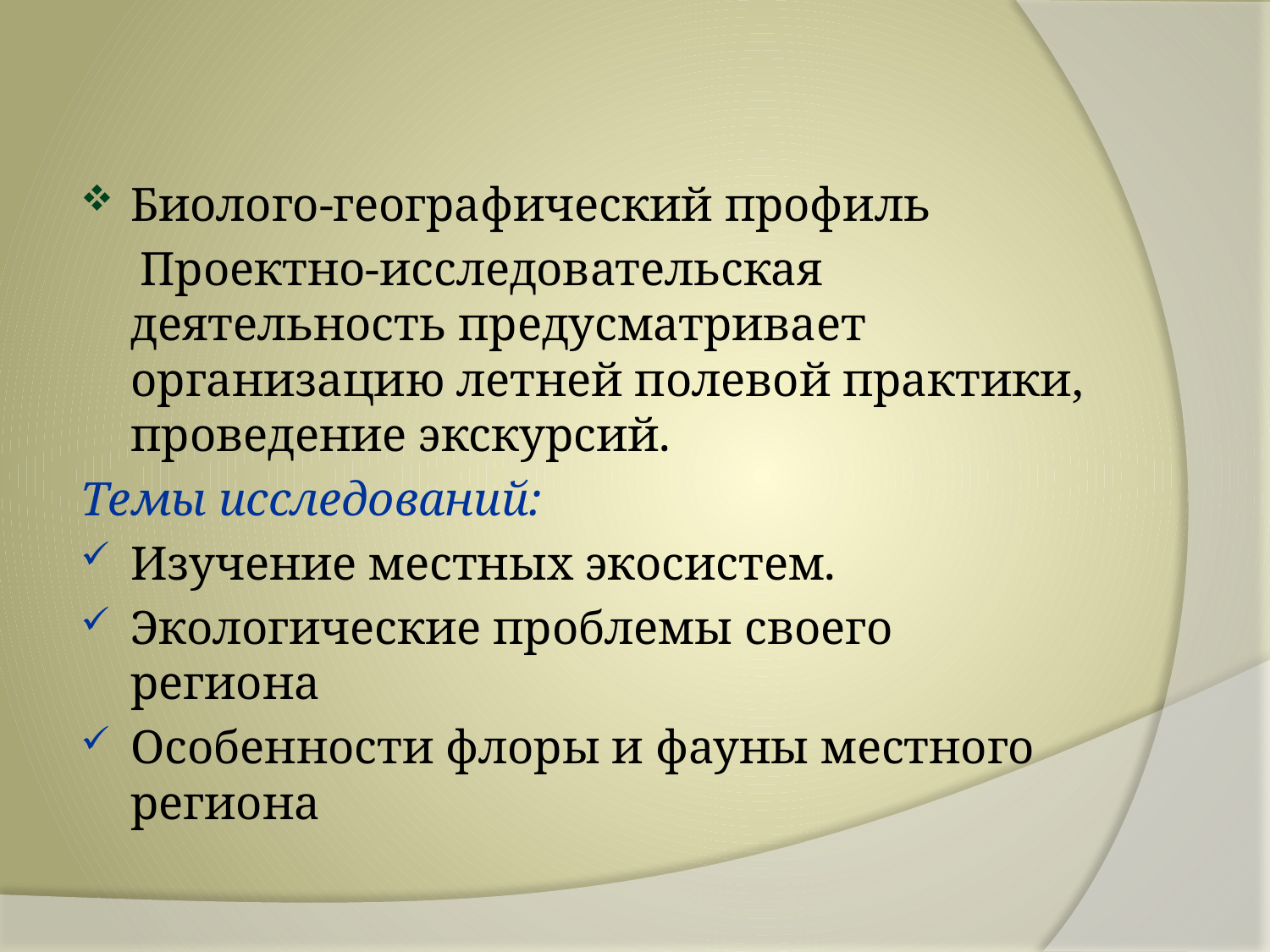

#
Биолого-географический профиль
     Проектно-исследовательская деятельность предусматривает организацию летней полевой практики, проведение экскурсий.
Темы исследований:
Изучение местных экосистем.
Экологические проблемы своего региона
Особенности флоры и фауны местного региона